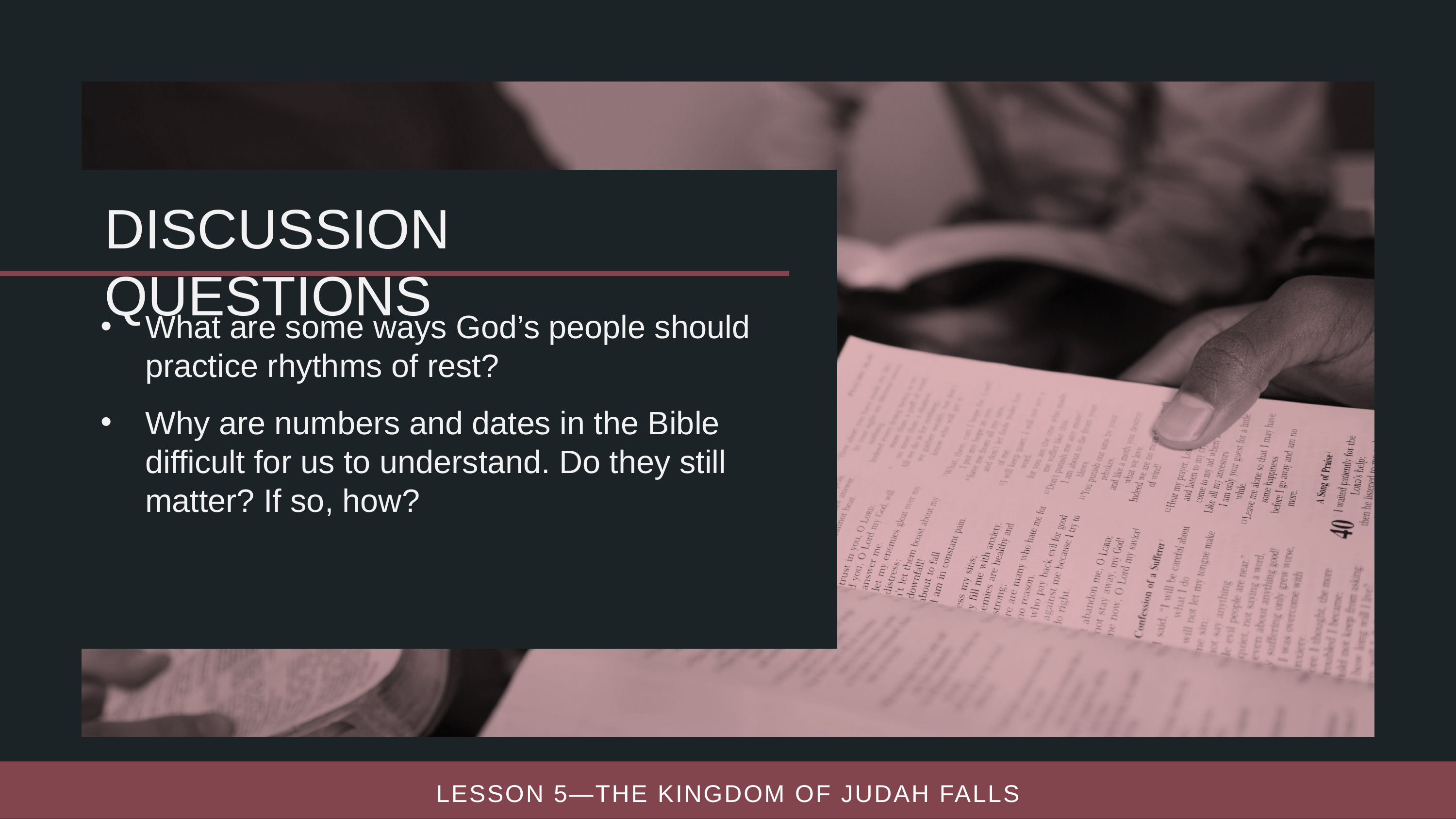

What are some ways God’s people should practice rhythms of rest?
Why are numbers and dates in the Bible difficult for us to understand. Do they still matter? If so, how?